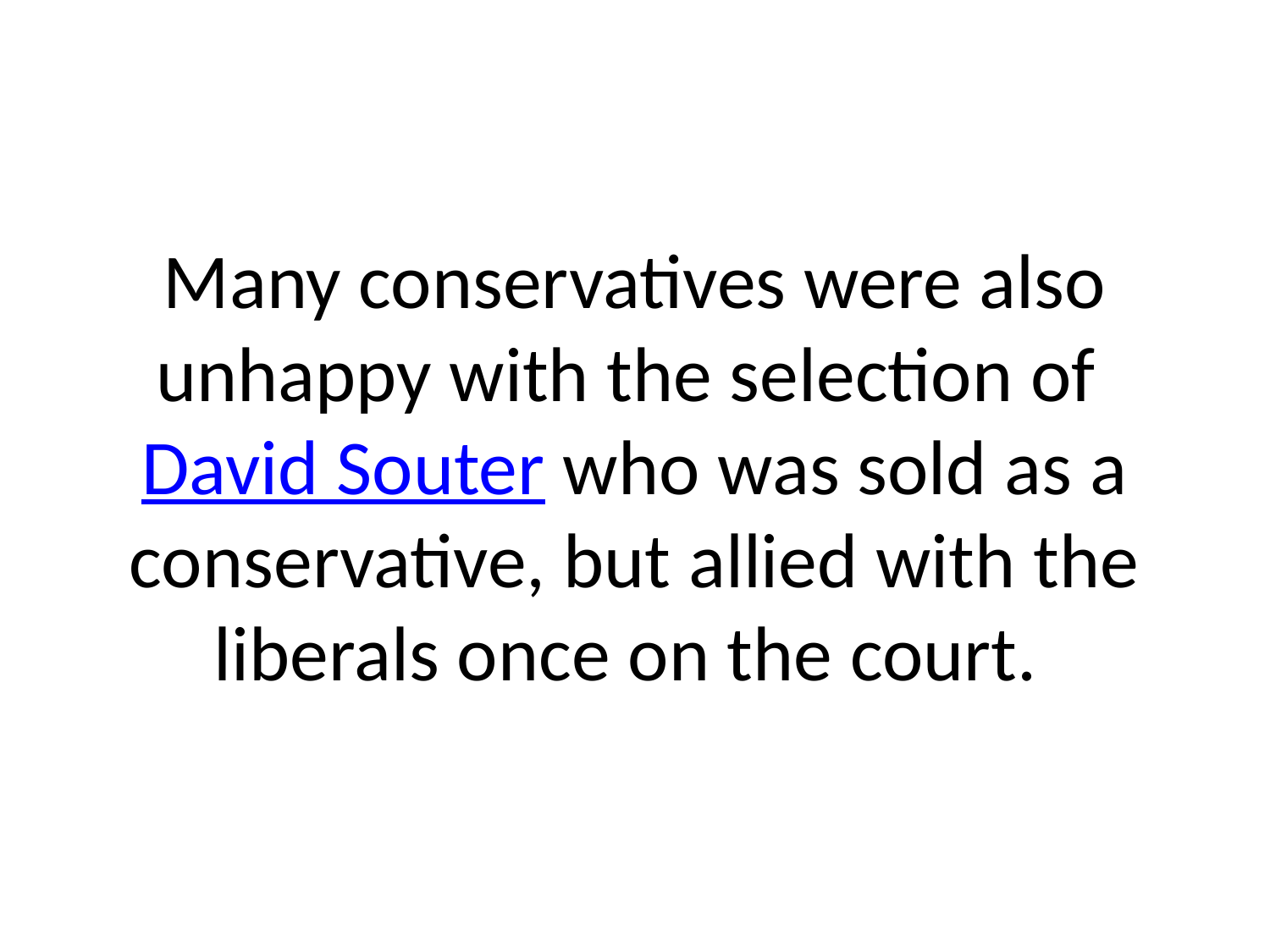

# Many conservatives were also unhappy with the selection of David Souter who was sold as a conservative, but allied with the liberals once on the court.